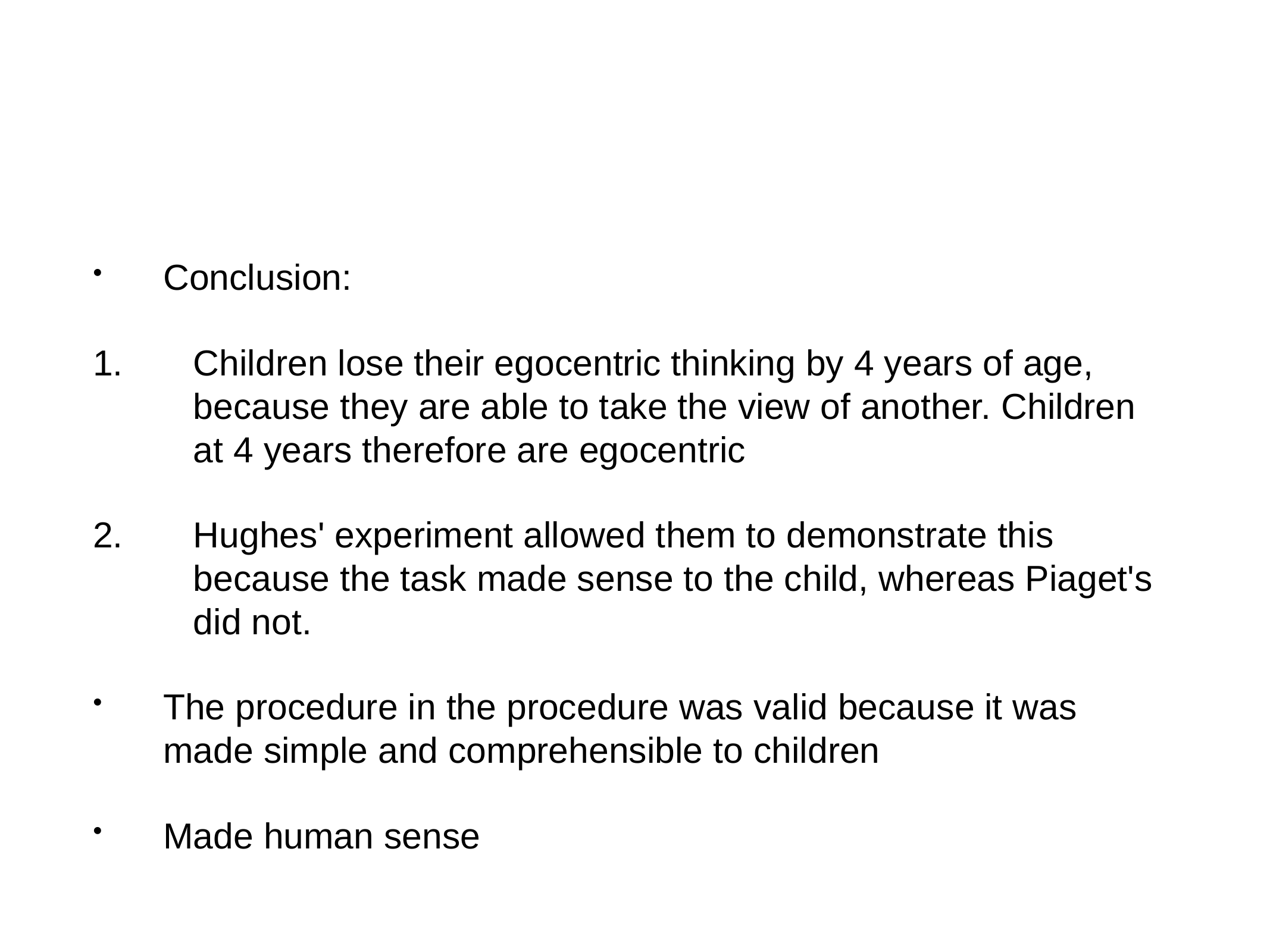

Conclusion:
Children lose their egocentric thinking by 4 years of age, because they are able to take the view of another. Children at 4 years therefore are egocentric
Hughes' experiment allowed them to demonstrate this because the task made sense to the child, whereas Piaget's did not.
The procedure in the procedure was valid because it was made simple and comprehensible to children
Made human sense